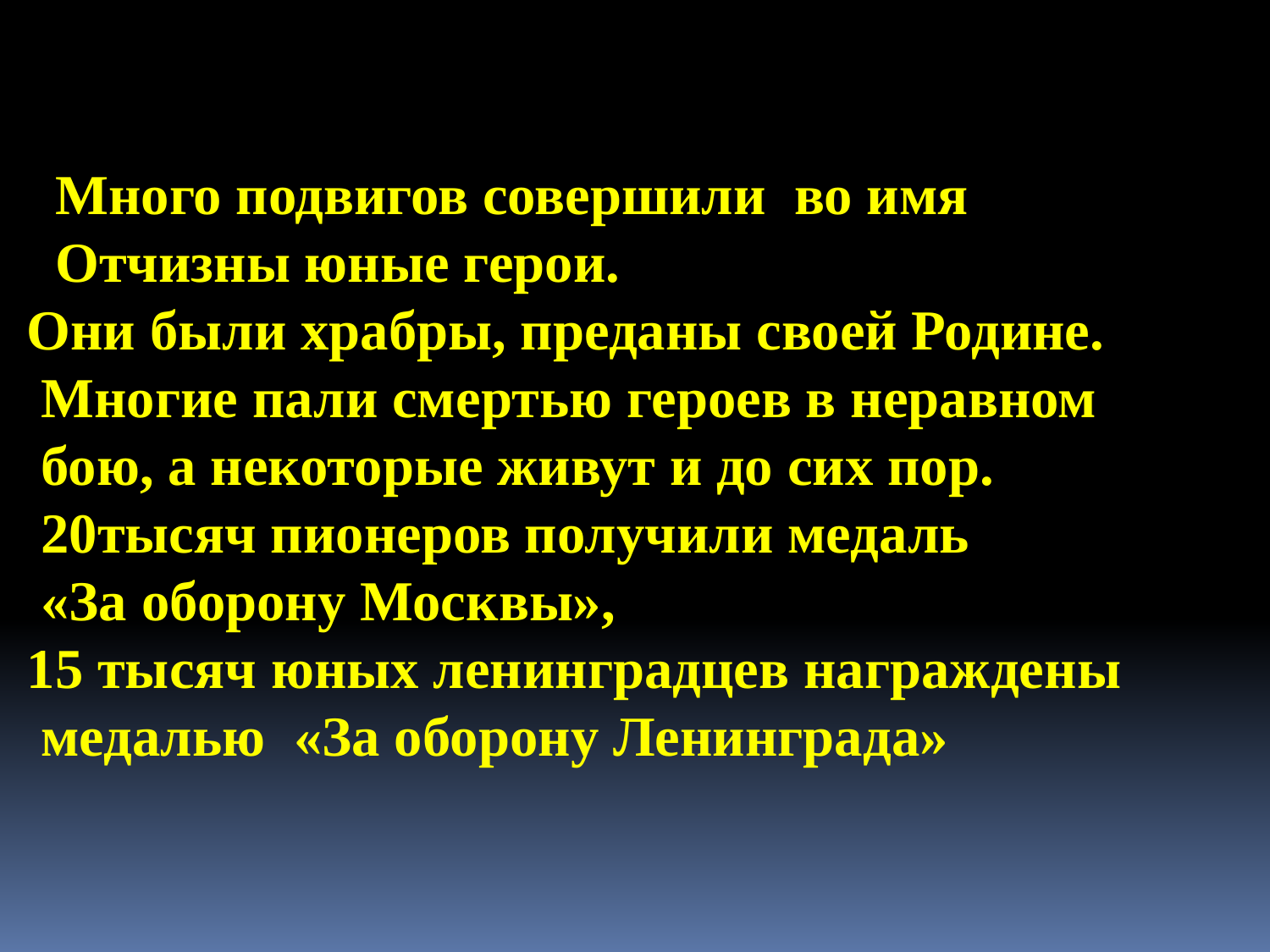

Много подвигов совершили  во имя
   Отчизны юные герои.
 Они были храбры, преданы своей Родине.
  Многие пали смертью героев в неравном
  бою, а некоторые живут и до сих пор.
  20тысяч пионеров получили медаль
  «За оборону Москвы»,
 15 тысяч юных ленинградцев награждены
  медалью  «За оборону Ленинграда»